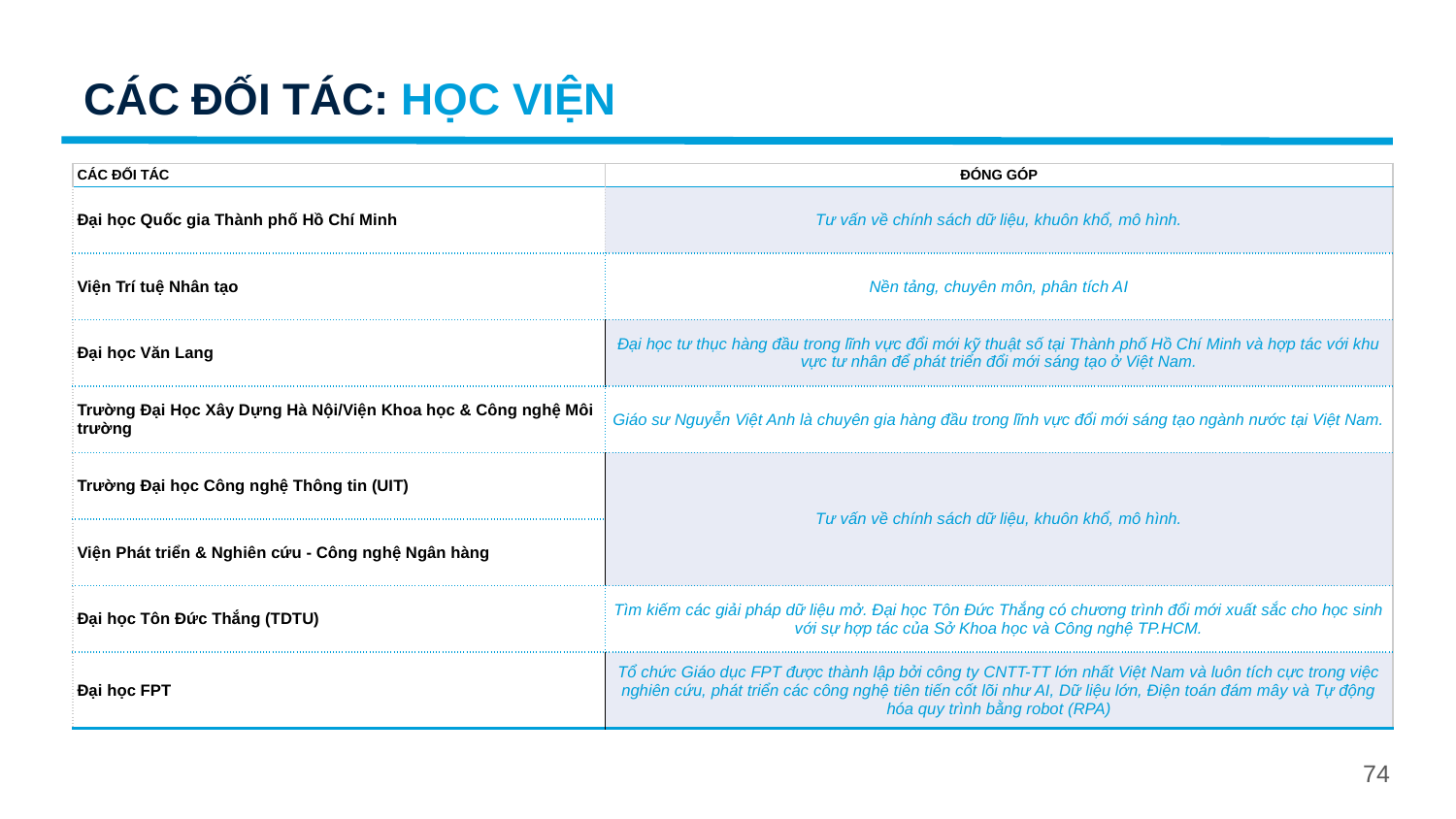

CÁC ĐỐI TÁC: HỌC VIỆN
| CÁC ĐỐI TÁC | ĐÓNG GÓP |
| --- | --- |
| Đại học Quốc gia Thành phố Hồ Chí Minh | Tư vấn về chính sách dữ liệu, khuôn khổ, mô hình. |
| Viện Trí tuệ Nhân tạo | Nền tảng, chuyên môn, phân tích AI |
| Đại học Văn Lang | Đại học tư thục hàng đầu trong lĩnh vực đổi mới kỹ thuật số tại Thành phố Hồ Chí Minh và hợp tác với khu vực tư nhân để phát triển đổi mới sáng tạo ở Việt Nam. |
| Trường Đại Học Xây Dựng Hà Nội/Viện Khoa học & Công nghệ Môi trường | Giáo sư Nguyễn Việt Anh là chuyên gia hàng đầu trong lĩnh vực đổi mới sáng tạo ngành nước tại Việt Nam. |
| Trường Đại học Công nghệ Thông tin (UIT) | Tư vấn về chính sách dữ liệu, khuôn khổ, mô hình. |
| Viện Phát triển & Nghiên cứu - Công nghệ Ngân hàng |  |
| Đại học Tôn Đức Thắng (TDTU) | Tìm kiếm các giải pháp dữ liệu mở. Đại học Tôn Đức Thắng có chương trình đổi mới xuất sắc cho học sinh với sự hợp tác của Sở Khoa học và Công nghệ TP.HCM. |
| Đại học FPT | Tổ chức Giáo dục FPT được thành lập bởi công ty CNTT-TT lớn nhất Việt Nam và luôn tích cực trong việc nghiên cứu, phát triển các công nghệ tiên tiến cốt lõi như AI, Dữ liệu lớn, Điện toán đám mây và Tự động hóa quy trình bằng robot (RPA) |
74